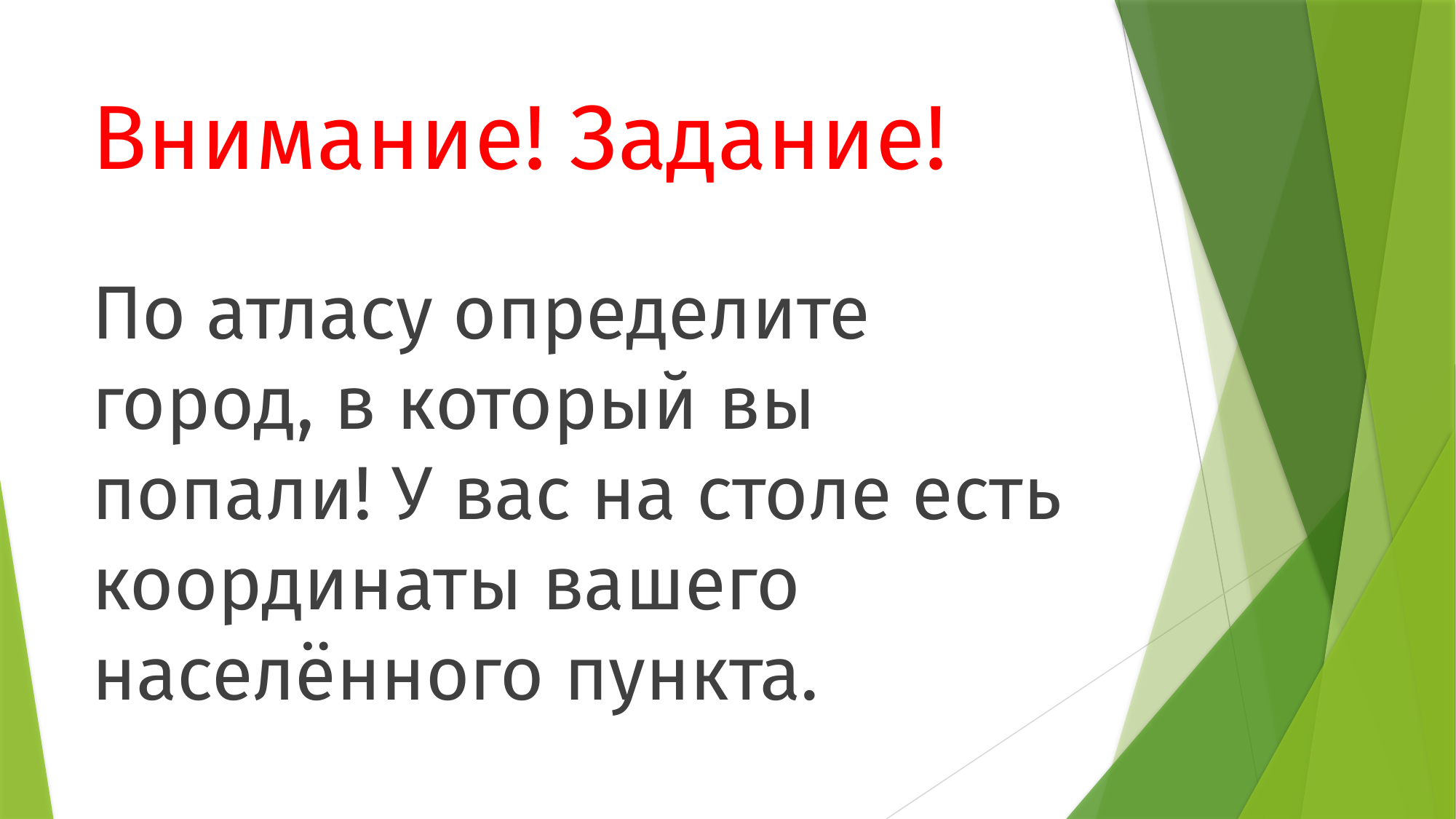

# Внимание! Задание!
По атласу определите город, в который вы попали! У вас на столе есть координаты вашего населённого пункта.